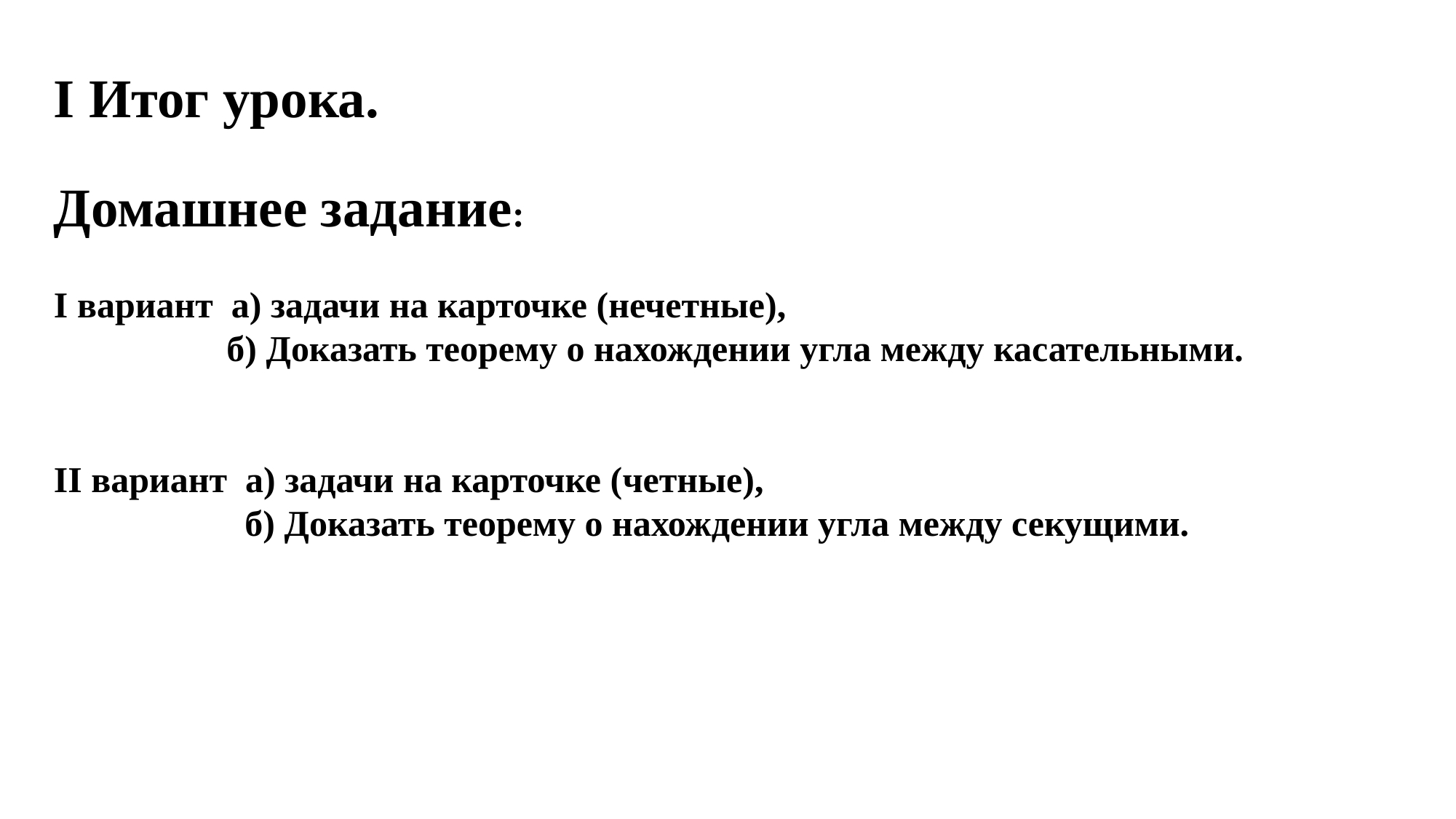

I Итог урока.

Домашнее задание:

I вариант  а) задачи на карточке (нечетные),
                   б) Доказать теорему о нахождении угла между касательными.

II вариант  а) задачи на карточке (четные),
                     б) Доказать теорему о нахождении угла между секущими.